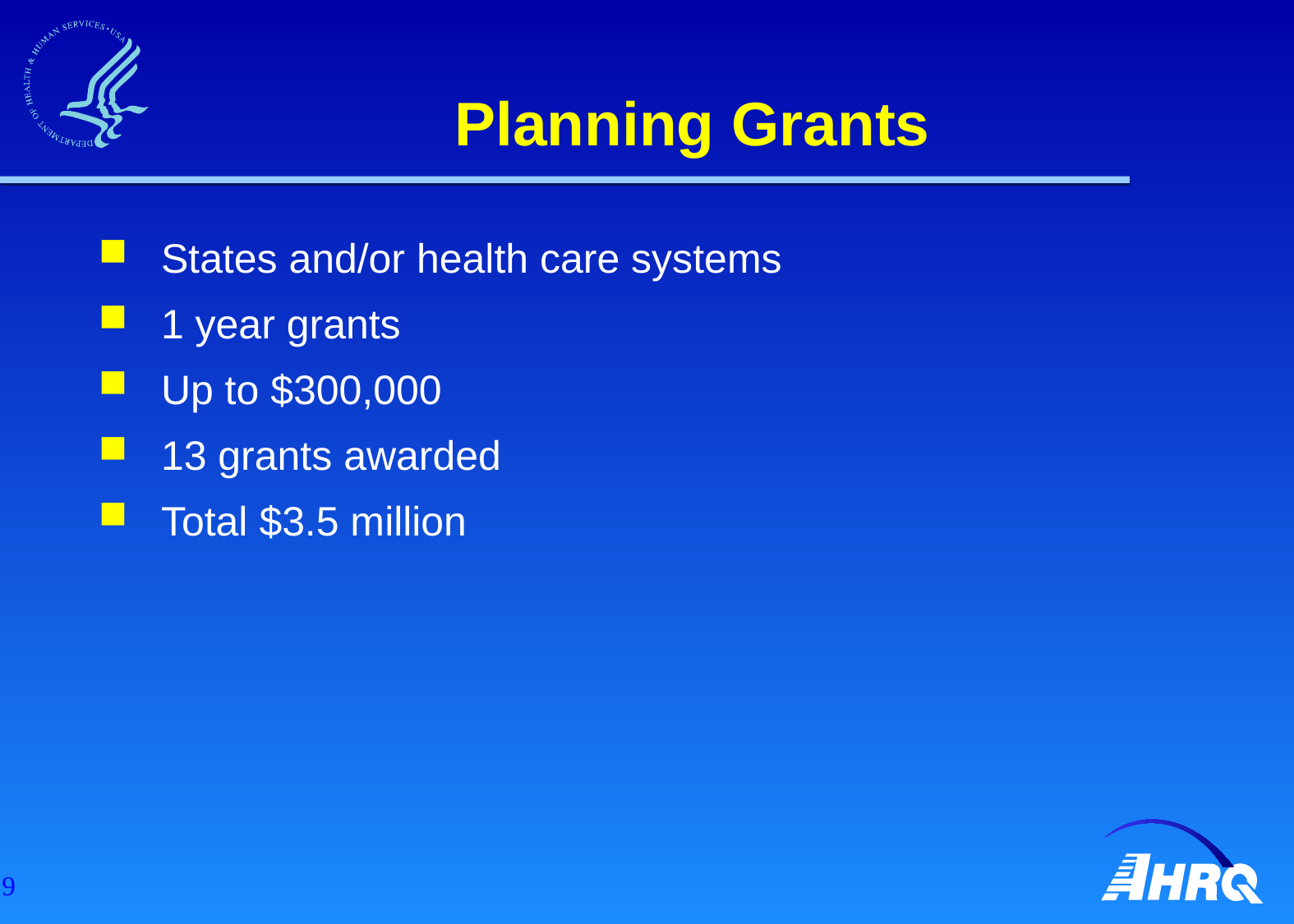

# Planning Grants
States and/or health care systems
1 year grants
Up to $300,000
13 grants awarded
Total $3.5 million